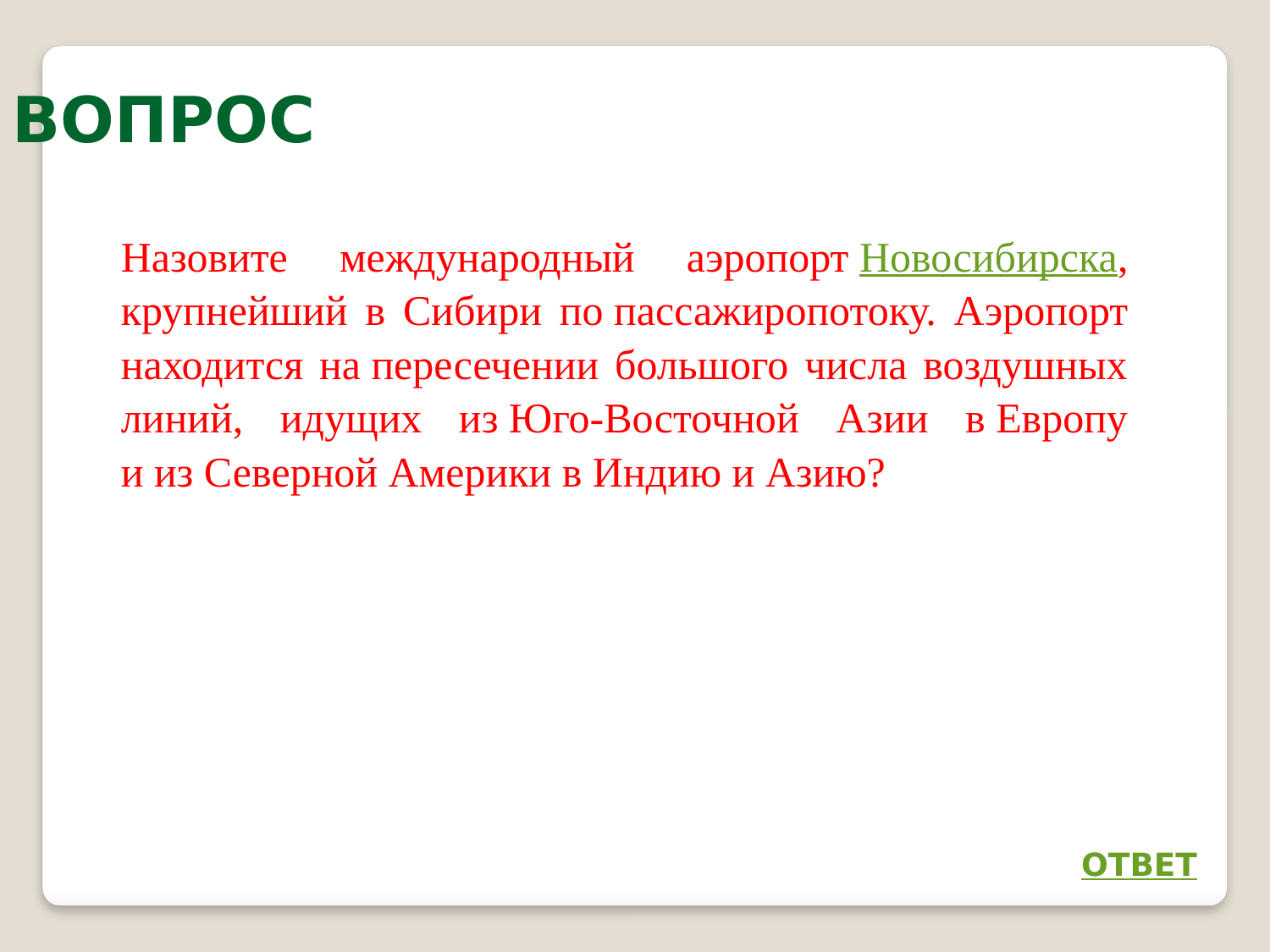

ВОПРОС
| Назовите международный аэропорт Новосибирска, крупнейший в Сибири по пассажиропотоку. Аэропорт находится на пересечении большого числа воздушных линий, идущих из Юго-Восточной Азии в Европу и из Северной Америки в Индию и Азию? |
| --- |
ОТВЕТ